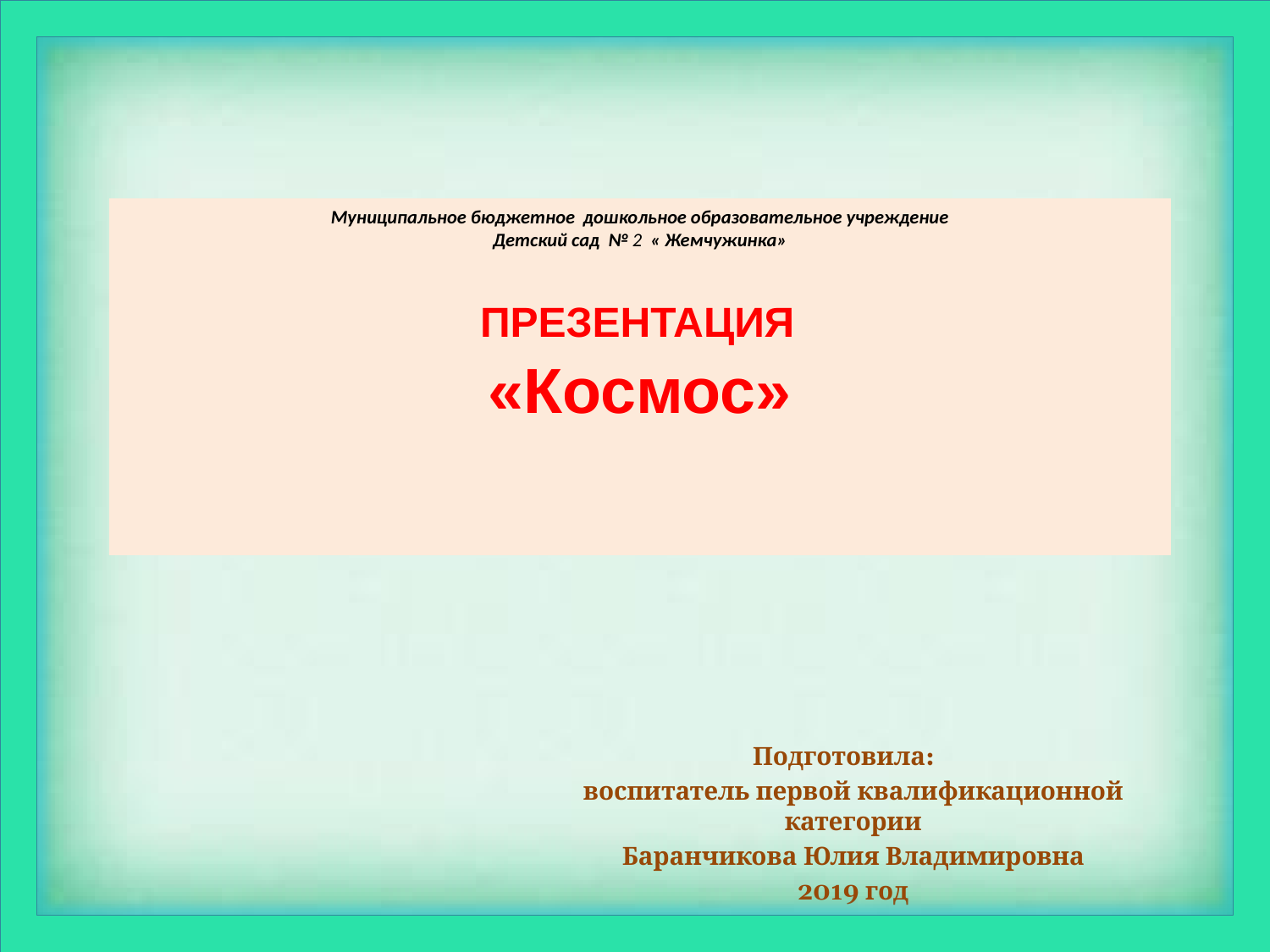

# Муниципальное бюджетное  дошкольное образовательное учреждение Детский сад  № 2  « Жемчужинка» ПРЕЗЕНТАЦИЯ «Космос»
Подготовила:
воспитатель первой квалификационной категории
Баранчикова Юлия Владимировна
2019 год